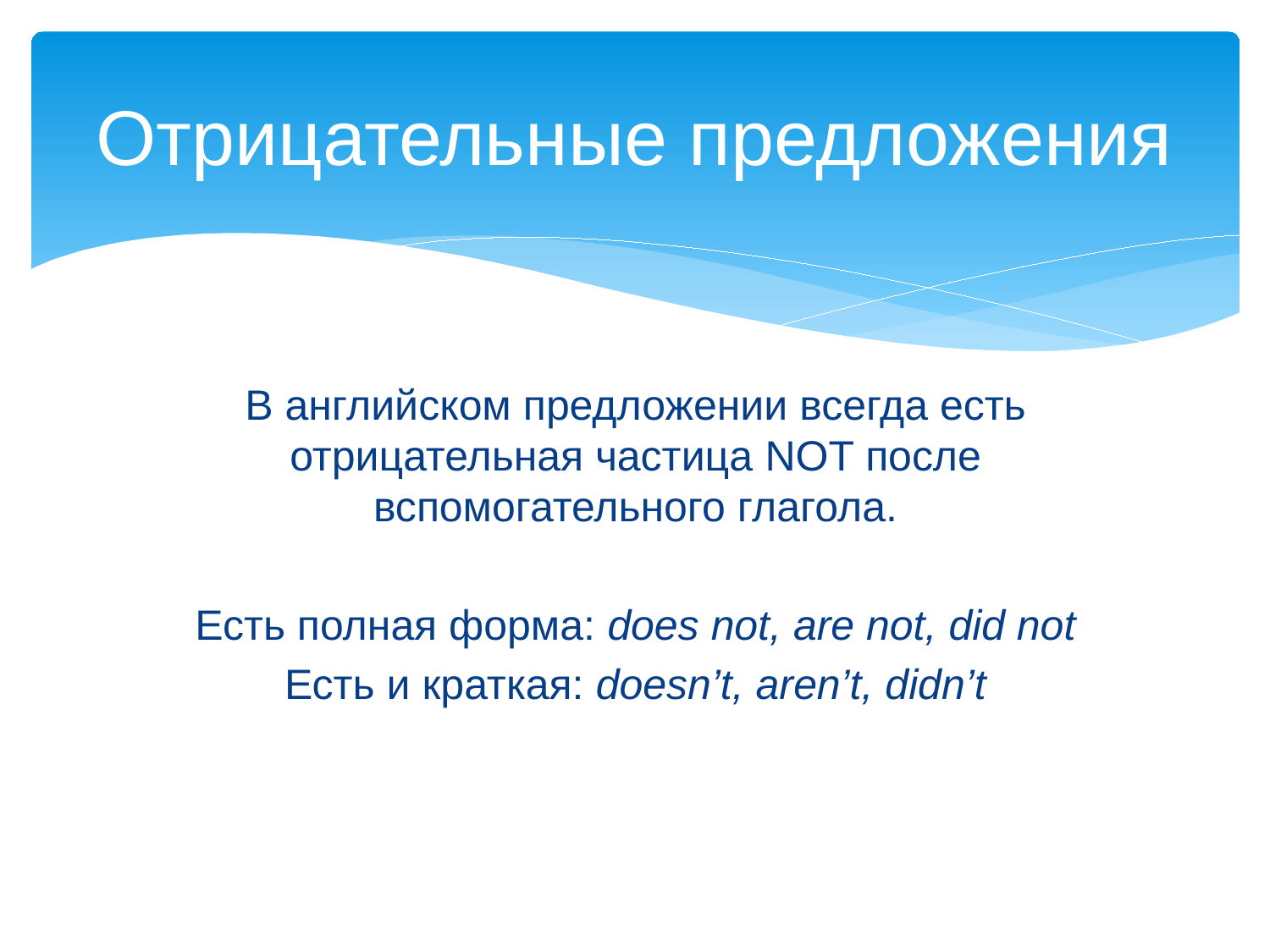

# Отрицательные предложения
В английском предложении всегда есть отрицательная частица NOT после вспомогательного глагола.

Есть полная форма: does not, are not, did not
Есть и краткая: doesn’t, aren’t, didn’t